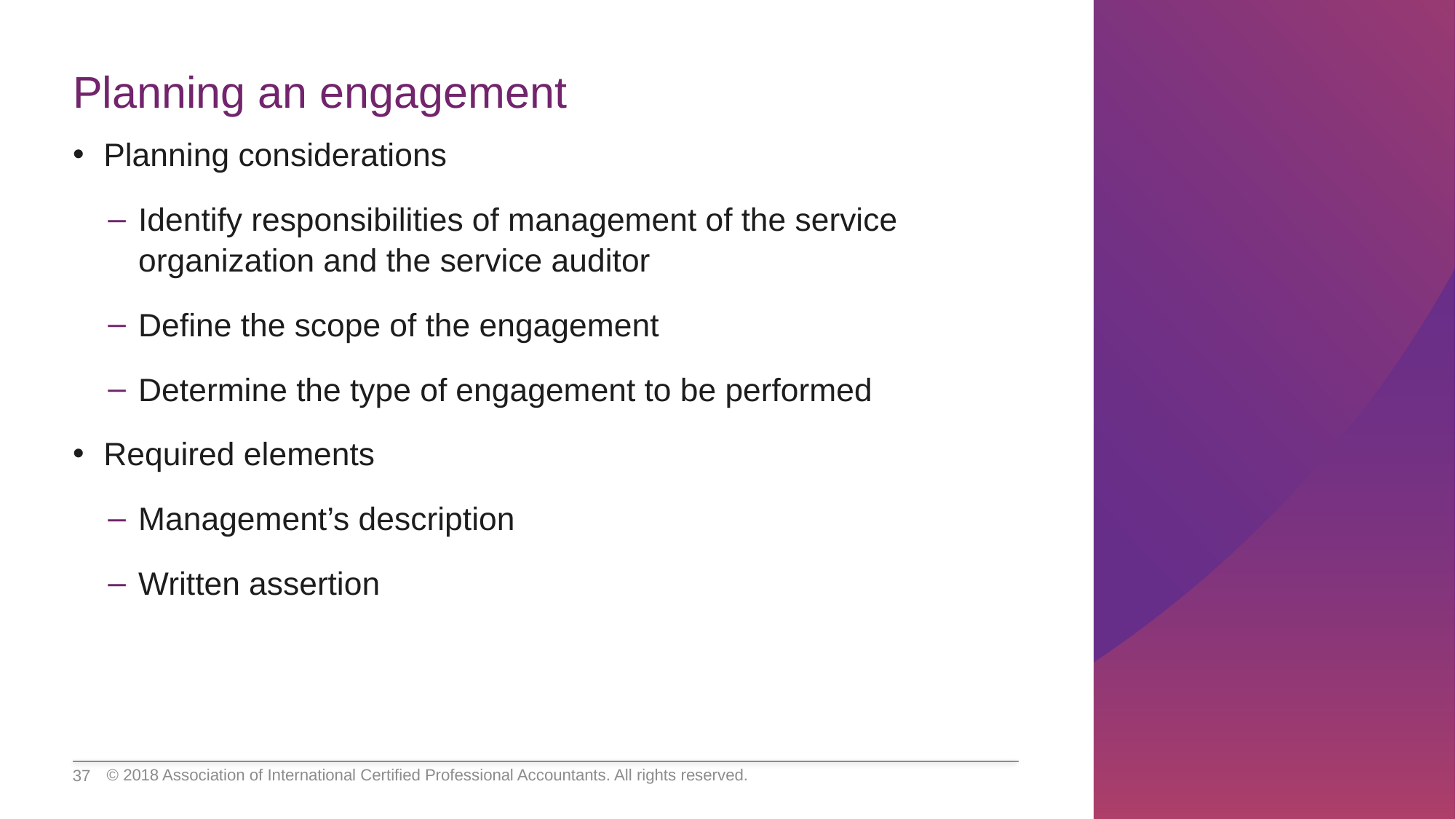

# Planning an engagement
Planning considerations
Identify responsibilities of management of the service organization and the service auditor
Define the scope of the engagement
Determine the type of engagement to be performed
Required elements
Management’s description
Written assertion

© 2018 Association of International Certified Professional Accountants. All rights reserved.
37